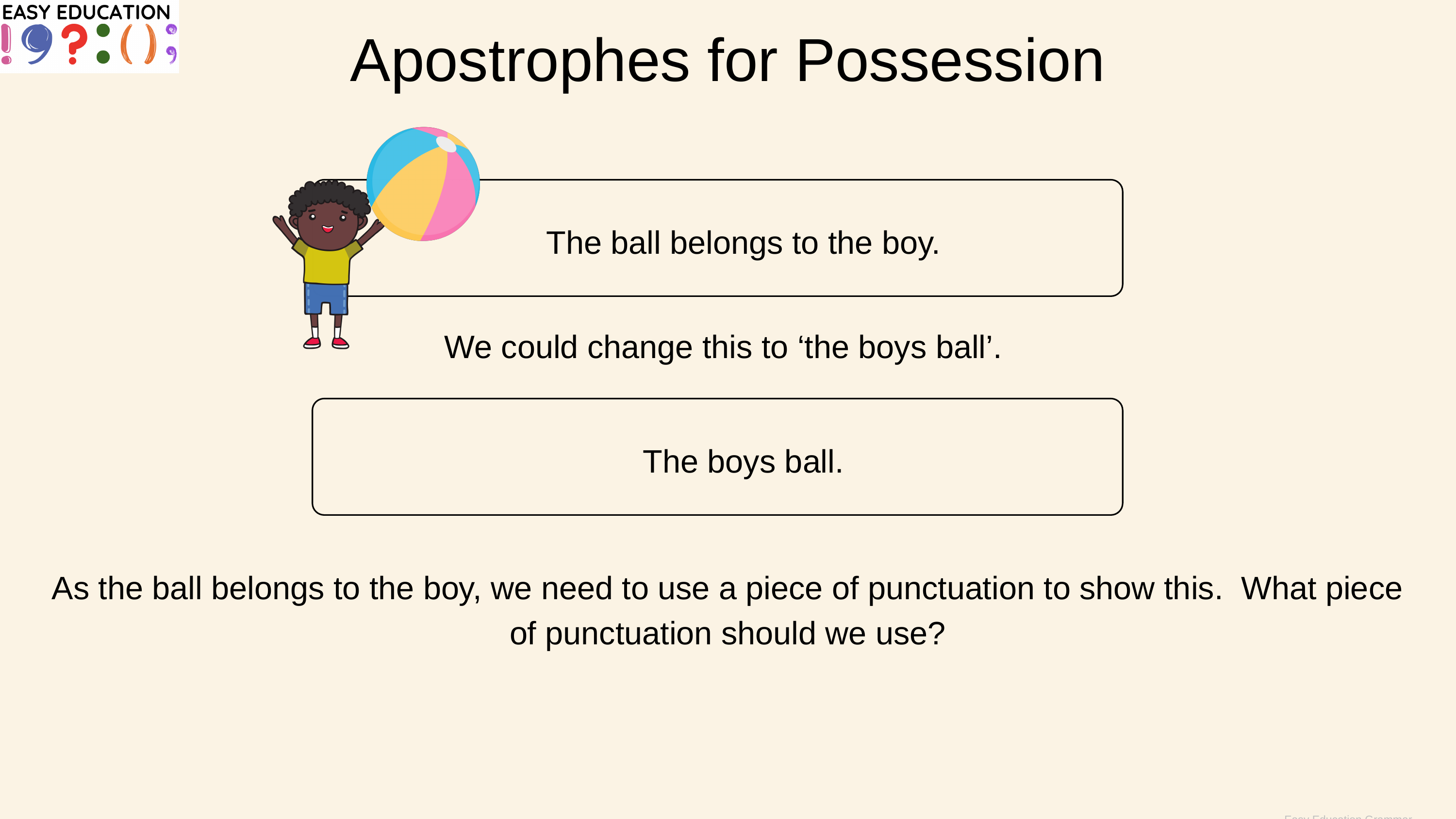

Apostrophes for Possession

The ball belongs to the boy.
We could change this to ‘the boys ball’.

The boys ball.
As the ball belongs to the boy, we need to use a piece of punctuation to show this.  What piece of punctuation should we use?